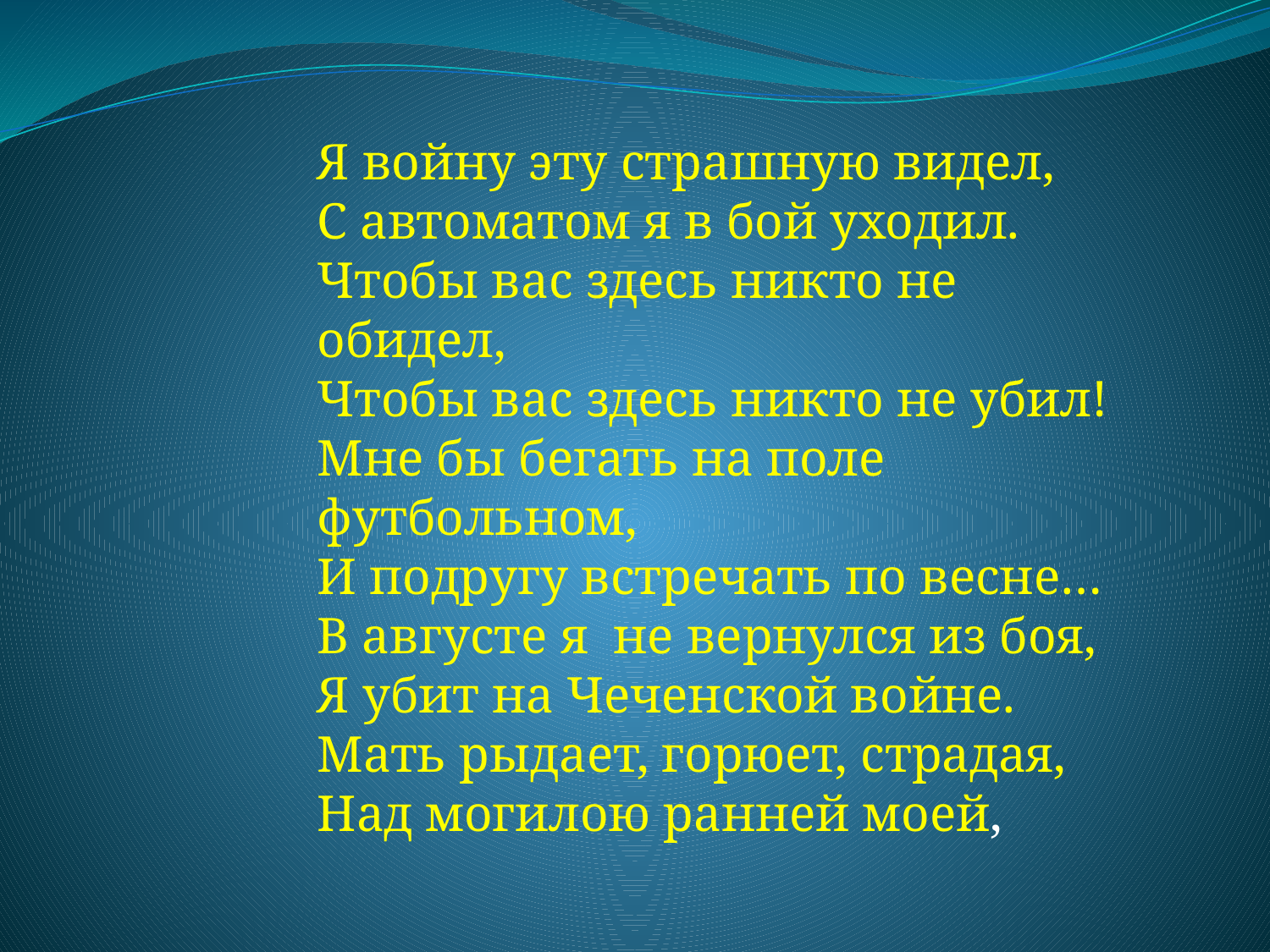

Я войну эту страшную видел,
С автоматом я в бой уходил.
Чтобы вас здесь никто не обидел,
Чтобы вас здесь никто не убил!
Мне бы бегать на поле футбольном,
И подругу встречать по весне…
В августе я  не вернулся из боя,
Я убит на Чеченской войне.
Мать рыдает, горюет, страдая,
Над могилою ранней моей,